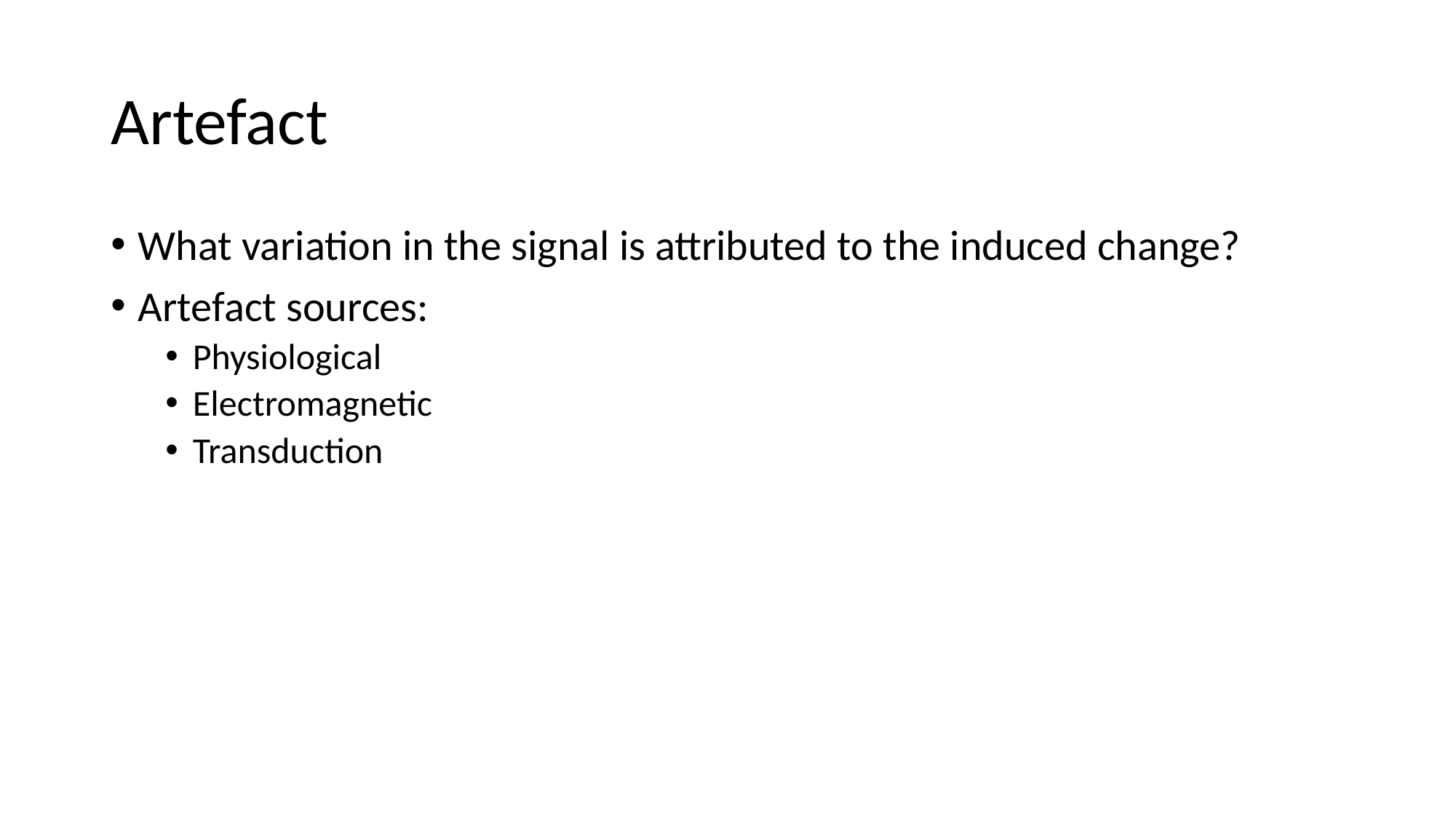

# Artefact
What variation in the signal is attributed to the induced change?
Artefact sources:
Physiological
Electromagnetic
Transduction